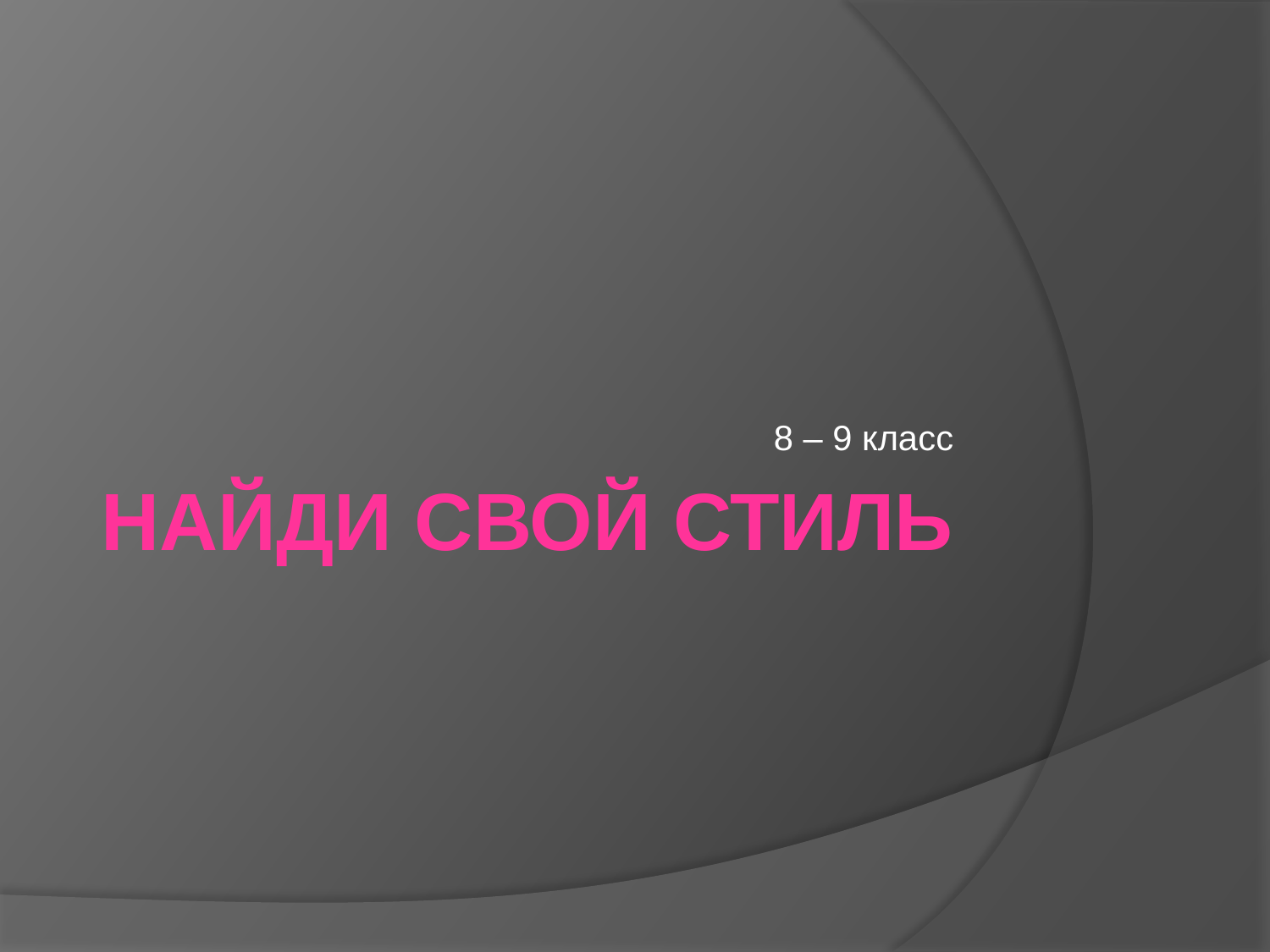

8 – 9 класс
# Найди свой стиль